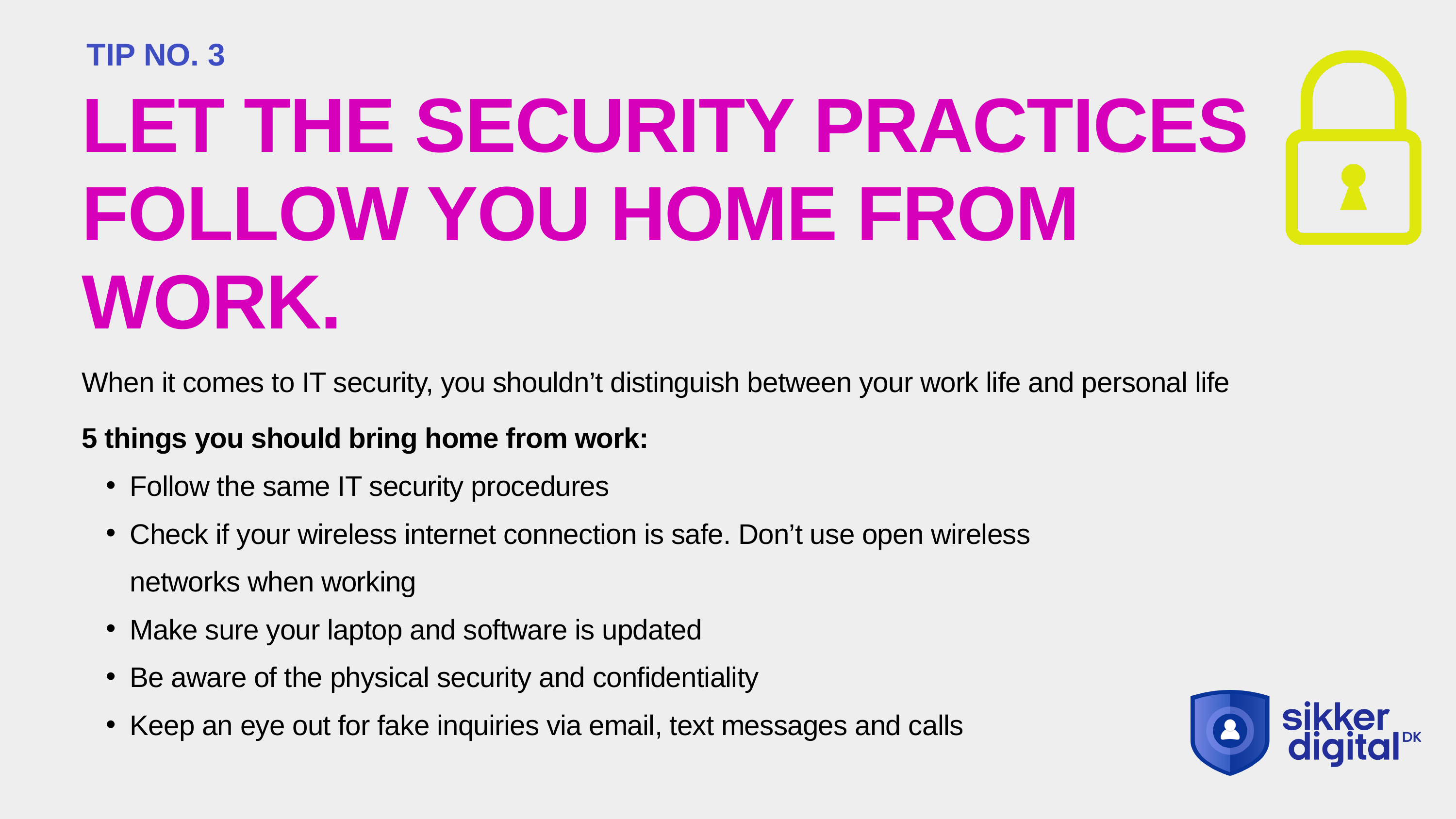

TIP NO. 3

LET THE SECURITY PRACTICES FOLLOW YOU HOME FROM WORK.
When it comes to IT security, you shouldn’t distinguish between your work life and personal life
5 things you should bring home from work:
Follow the same IT security procedures
Check if your wireless internet connection is safe. Don’t use open wireless networks when working
Make sure your laptop and software is updated
Be aware of the physical security and confidentiality
Keep an eye out for fake inquiries via email, text messages and calls